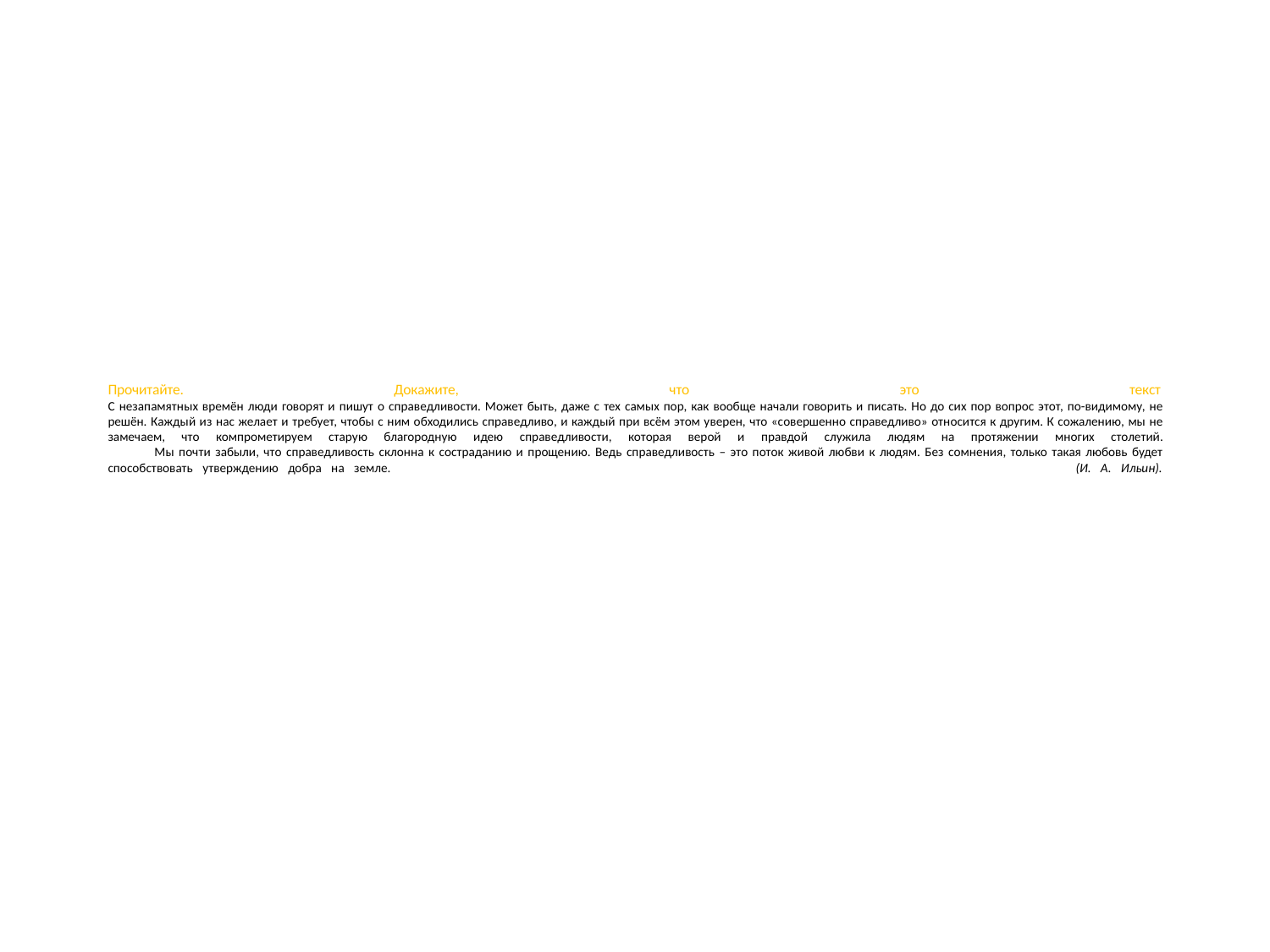

# Прочитайте. Докажите, что это текст С незапамятных времён люди говорят и пишут о справедливости. Может быть, даже с тех самых пор, как вообще начали говорить и писать. Но до сих пор вопрос этот, по-видимому, не решён. Каждый из нас желает и требует, чтобы с ним обходились справедливо, и каждый при всём этом уверен, что «совершенно справедливо» относится к другим. К сожалению, мы не замечаем, что компрометируем старую благородную идею справедливости, которая верой и правдой служила людям на протяжении многих столетий. Мы почти забыли, что справедливость склонна к состраданию и прощению. Ведь справедливость – это поток живой любви к людям. Без сомнения, только такая любовь будет способствовать утверждению добра на земле.                                                                        (И. А. Ильин).